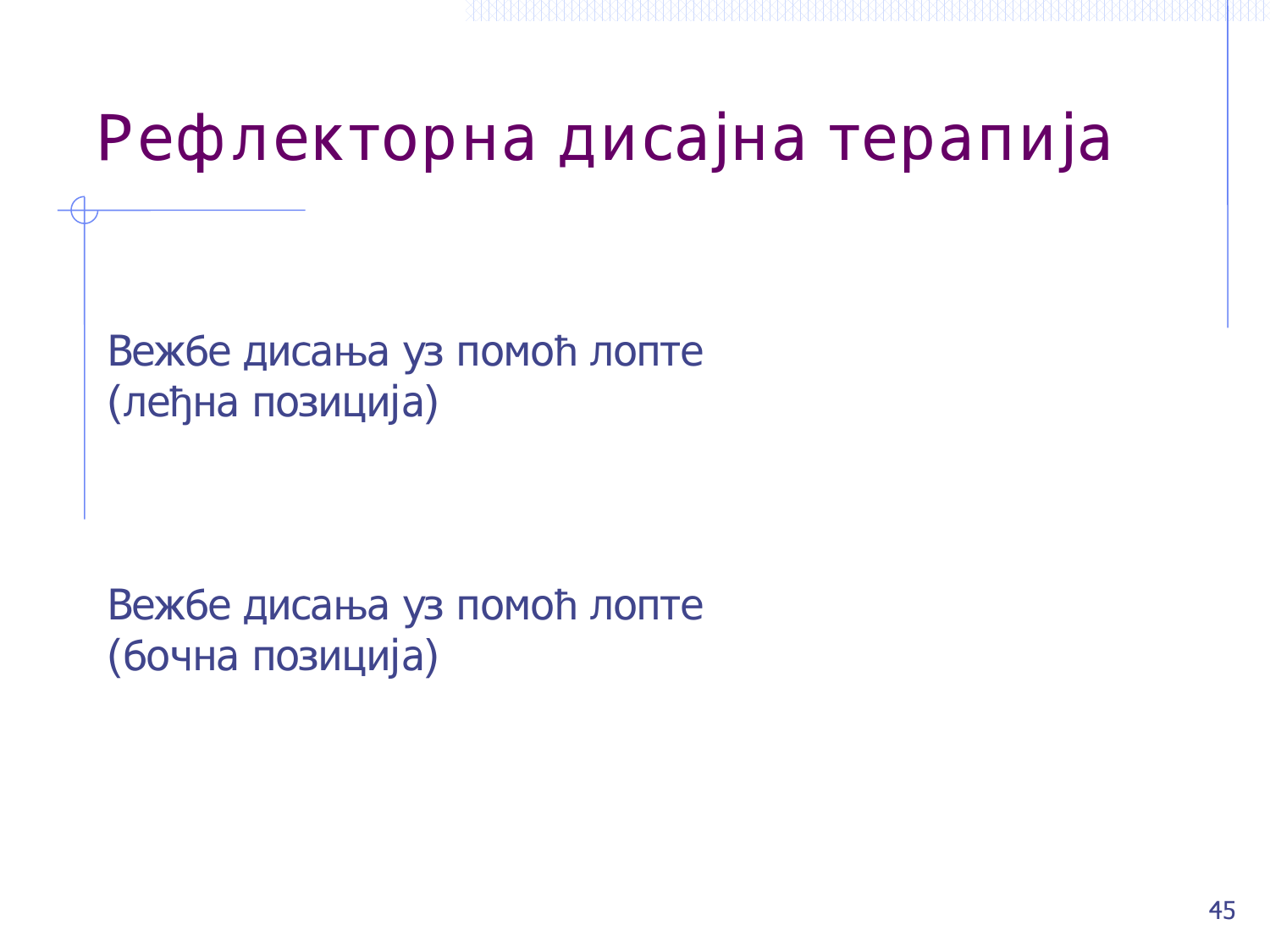

# Рефлекторна дисајна терапија

Вежбе дисања уз помоћ лопте (леђна позиција)

Вежбе дисања уз помоћ лопте (бочна позиција)
45